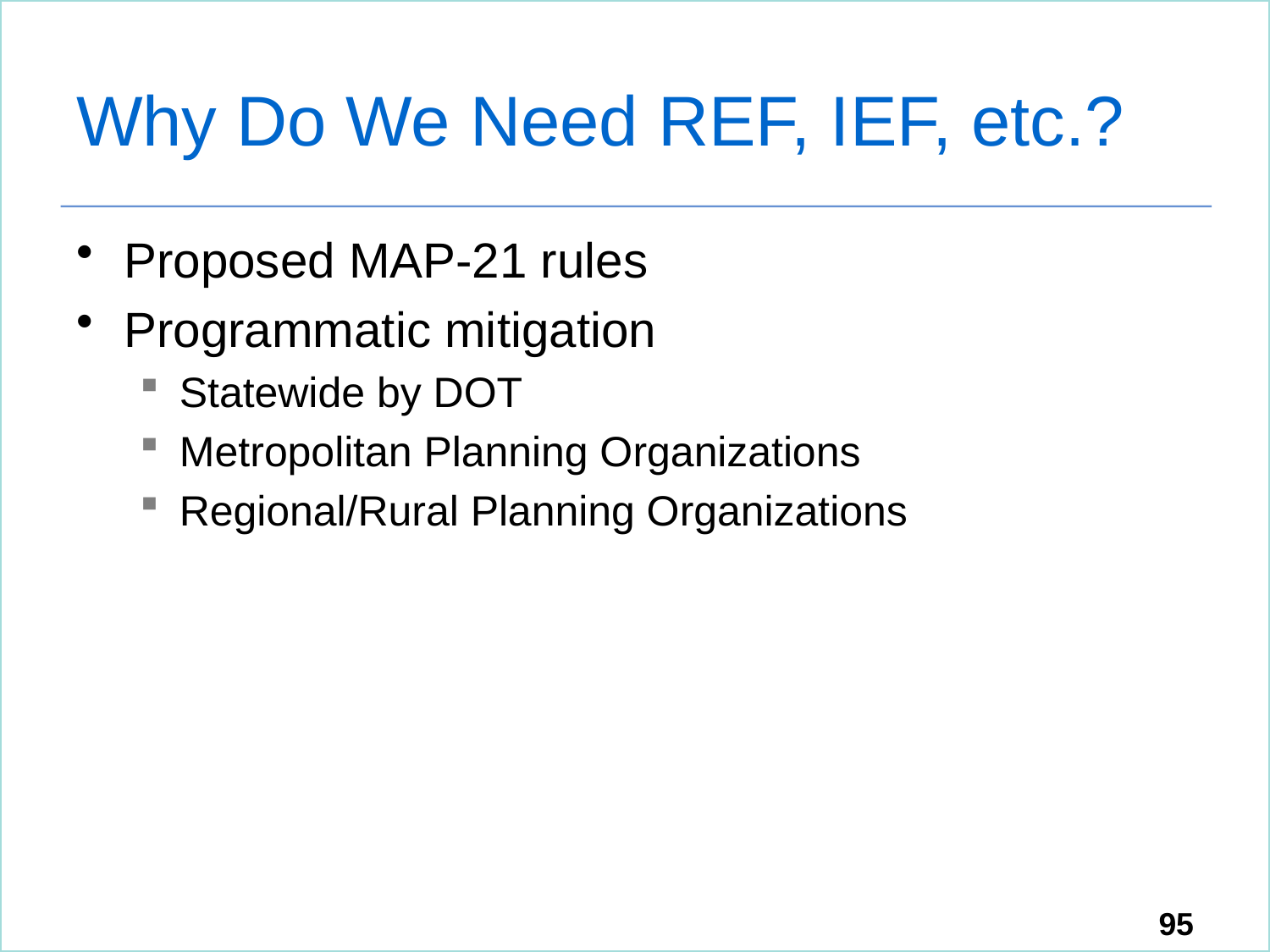

# Why Do We Need REF, IEF, etc.?
Proposed MAP-21 rules
Programmatic mitigation
Statewide by DOT
Metropolitan Planning Organizations
Regional/Rural Planning Organizations
95